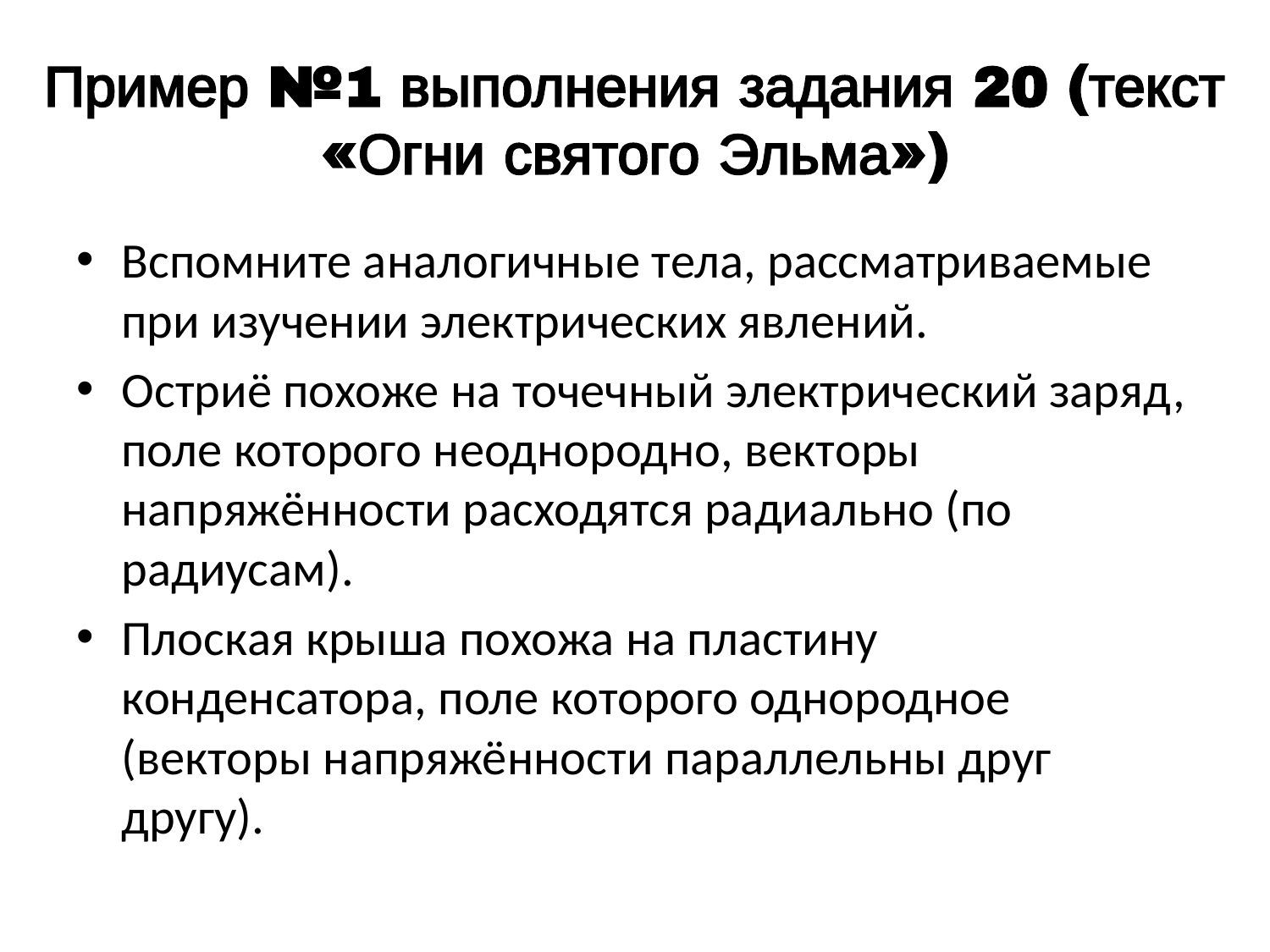

# Пример №1 выполнения задания 20 (текст «Огни святого Эльма»)
Вспомните аналогичные тела, рассматриваемые при изучении электрических явлений.
Остриё похоже на точечный электрический заряд, поле которого неоднородно, векторы напряжённости расходятся радиально (по радиусам).
Плоская крыша похожа на пластину конденсатора, поле которого однородное (векторы напряжённости параллельны друг другу).